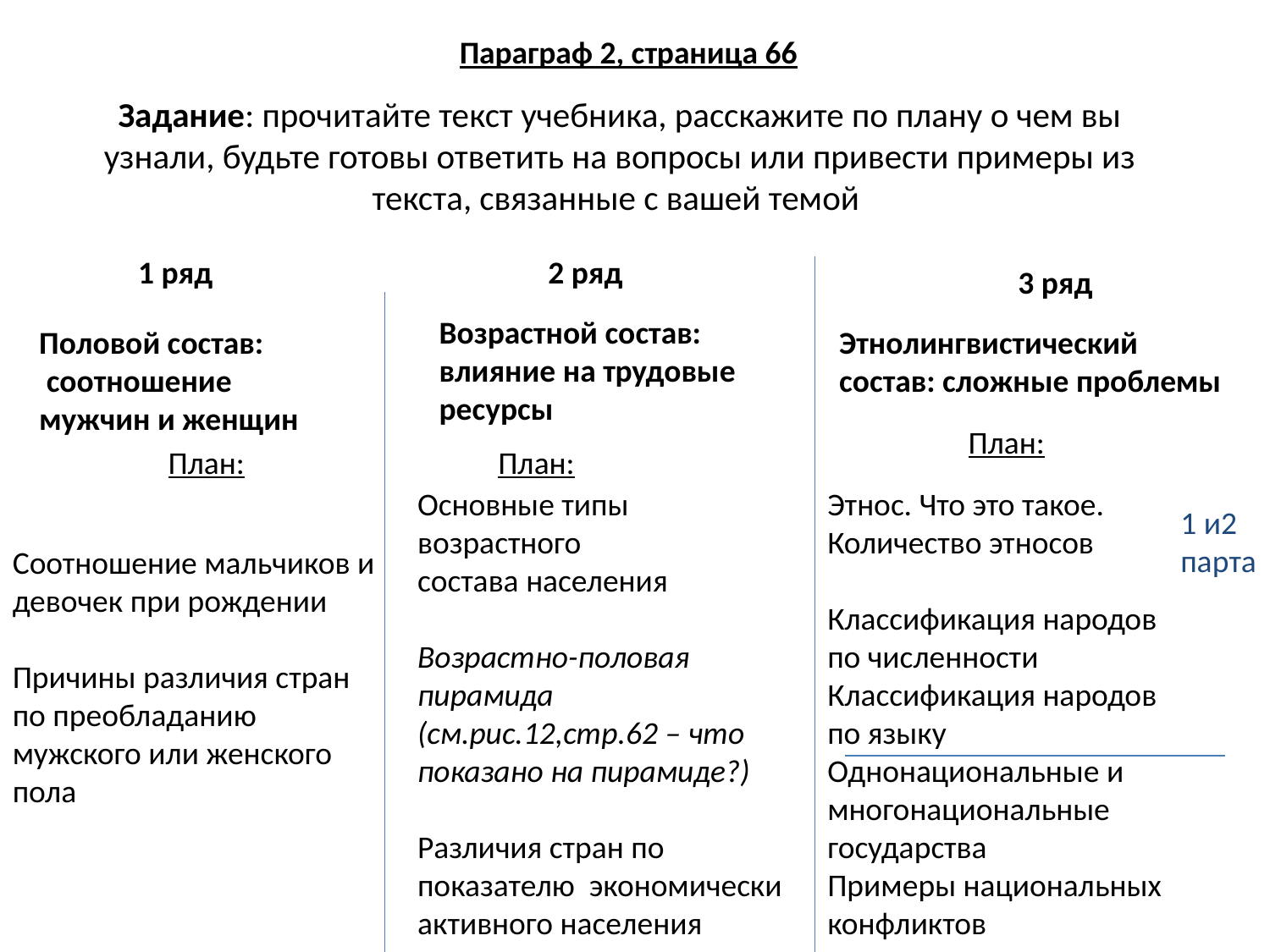

Параграф 2, страница 66
# Задание: прочитайте текст учебника, расскажите по плану о чем вы узнали, будьте готовы ответить на вопросы или привести примеры из текста, связанные с вашей темой
1 ряд
2 ряд
3 ряд
Возрастной состав:
влияние на трудовые
ресурсы
Половой состав:
 соотношение
мужчин и женщин
Этнолингвистический
состав: сложные проблемы
План:
План:
План:
Основные типы возрастного
состава населения

Возрастно-половая пирамида (см.рис.12,стр.62 – что показано на пирамиде?)

Различия стран по показателю  экономически активного населения
Этнос. Что это такое. Количество этносов

Классификация народов
по численности
Классификация народов
по языку
Однонациональные и
многонациональные государства
Примеры национальных
конфликтов
1 и2
парта
Соотношение мальчиков и
девочек при рождении

Причины различия стран по преобладанию
мужского или женского пола